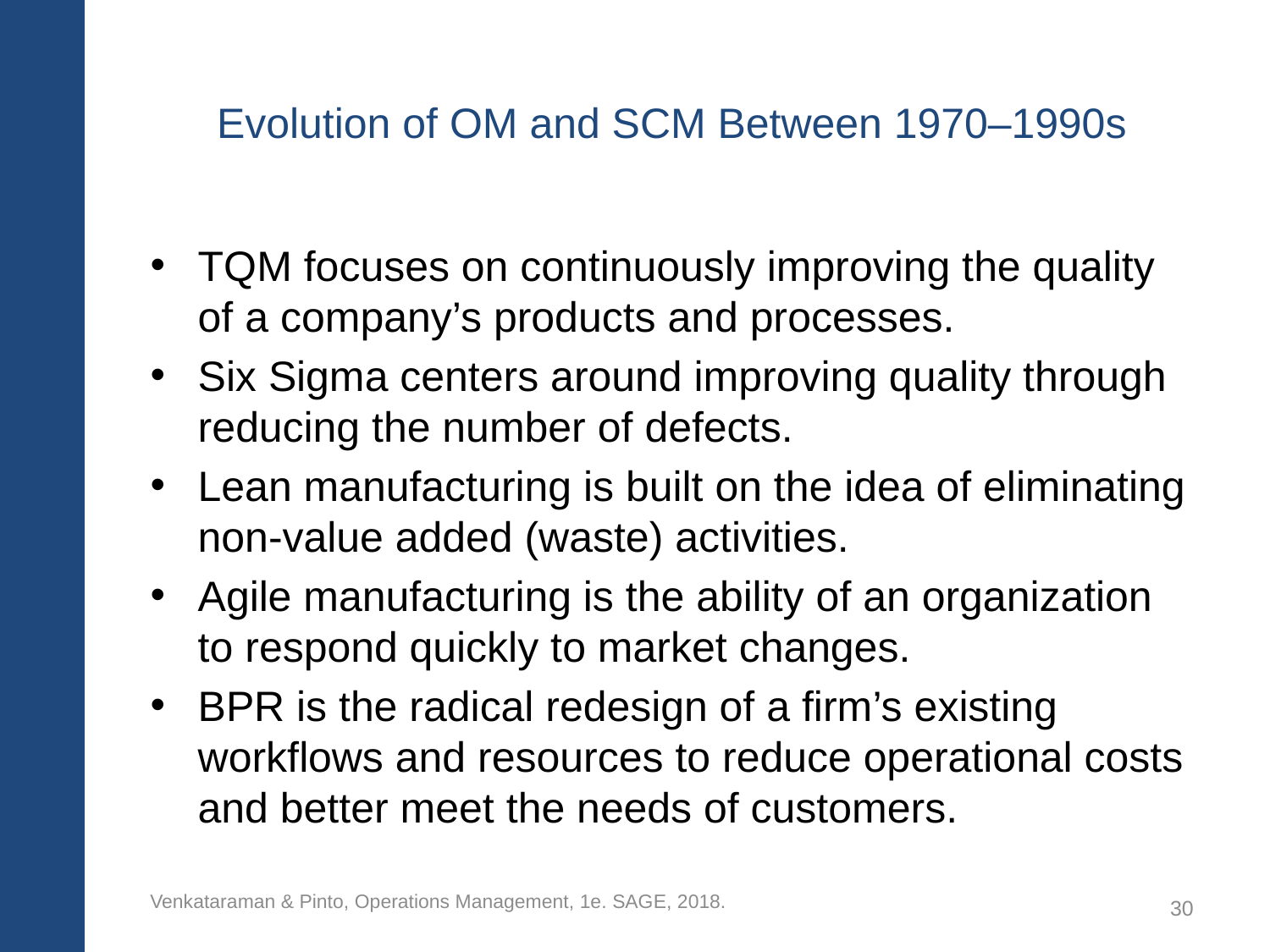

# Evolution of OM and SCM Between 1970–1990s
TQM focuses on continuously improving the quality of a company’s products and processes.
Six Sigma centers around improving quality through reducing the number of defects.
Lean manufacturing is built on the idea of eliminating non-value added (waste) activities.
Agile manufacturing is the ability of an organization to respond quickly to market changes.
BPR is the radical redesign of a firm’s existing workflows and resources to reduce operational costs and better meet the needs of customers.
Venkataraman & Pinto, Operations Management, 1e. SAGE, 2018.
30